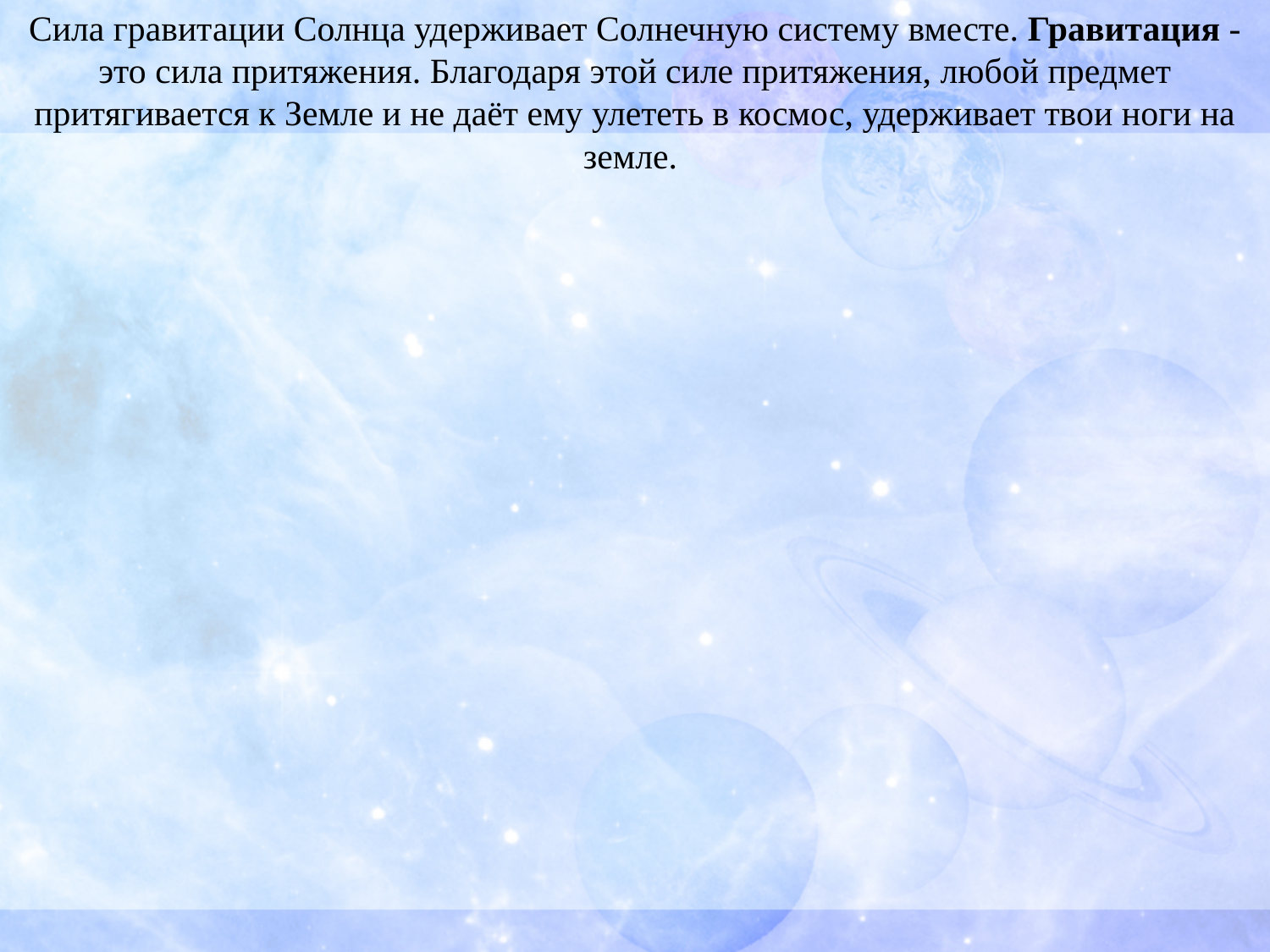

Сила гравитации Солнца удерживает Солнечную систему вместе. Гравитация - это сила притяжения. Благодаря этой силе притяжения, любой предмет притягивается к Земле и не даёт ему улететь в космос, удерживает твои ноги на земле.